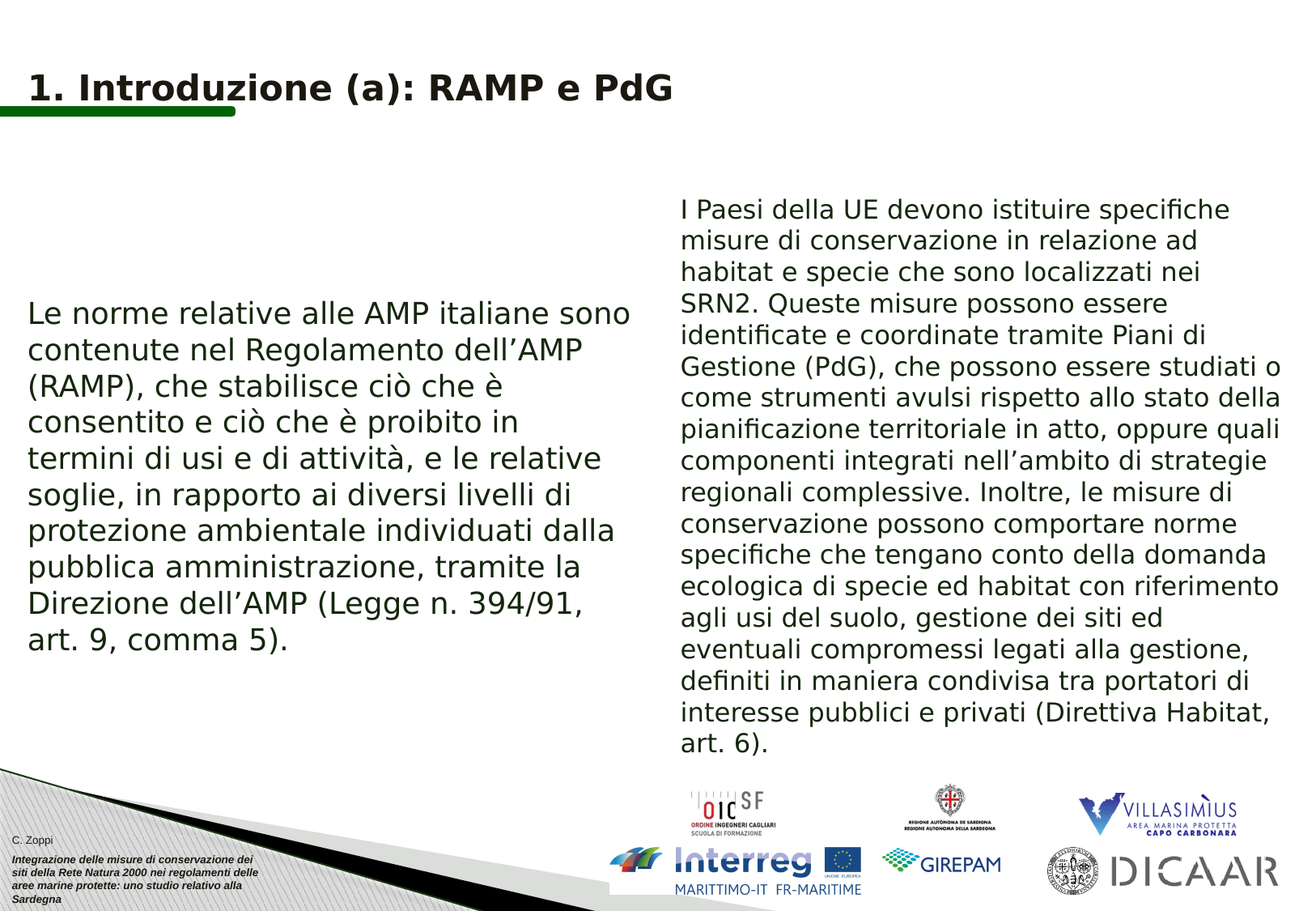

# 1. Introduzione (a): RAMP e PdG

I Paesi della UE devono istituire specifiche misure di conservazione in relazione ad habitat e specie che sono localizzati nei SRN2. Queste misure possono essere identificate e coordinate tramite Piani di Gestione (PdG), che possono essere studiati o come strumenti avulsi rispetto allo stato della pianificazione territoriale in atto, oppure quali componenti integrati nell’ambito di strategie regionali complessive. Inoltre, le misure di conservazione possono comportare norme specifiche che tengano conto della domanda ecologica di specie ed habitat con riferimento agli usi del suolo, gestione dei siti ed eventuali compromessi legati alla gestione, definiti in maniera condivisa tra portatori di interesse pubblici e privati (Direttiva Habitat, art. 6).
Le norme relative alle AMP italiane sono contenute nel Regolamento dell’AMP (RAMP), che stabilisce ciò che è consentito e ciò che è proibito in termini di usi e di attività, e le relative soglie, in rapporto ai diversi livelli di protezione ambientale individuati dalla pubblica amministrazione, tramite la Direzione dell’AMP (Legge n. 394/91, art. 9, comma 5).